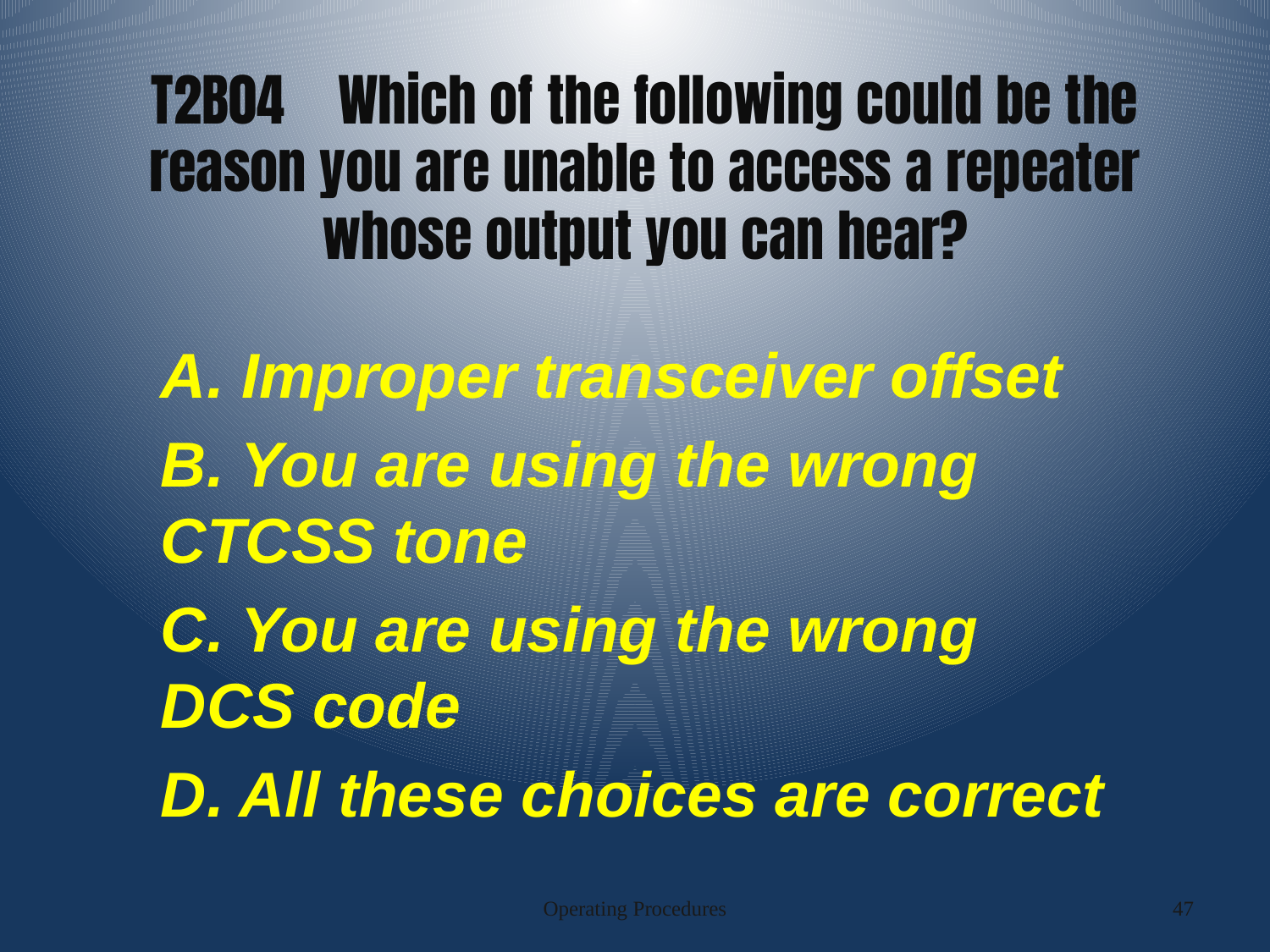

# T2B04    Which of the following could be the reason you are unable to access a repeater whose output you can hear?
A. Improper transceiver offset
B. You are using the wrong CTCSS tone
C. You are using the wrong DCS code
D. All these choices are correct
Operating Procedures
47